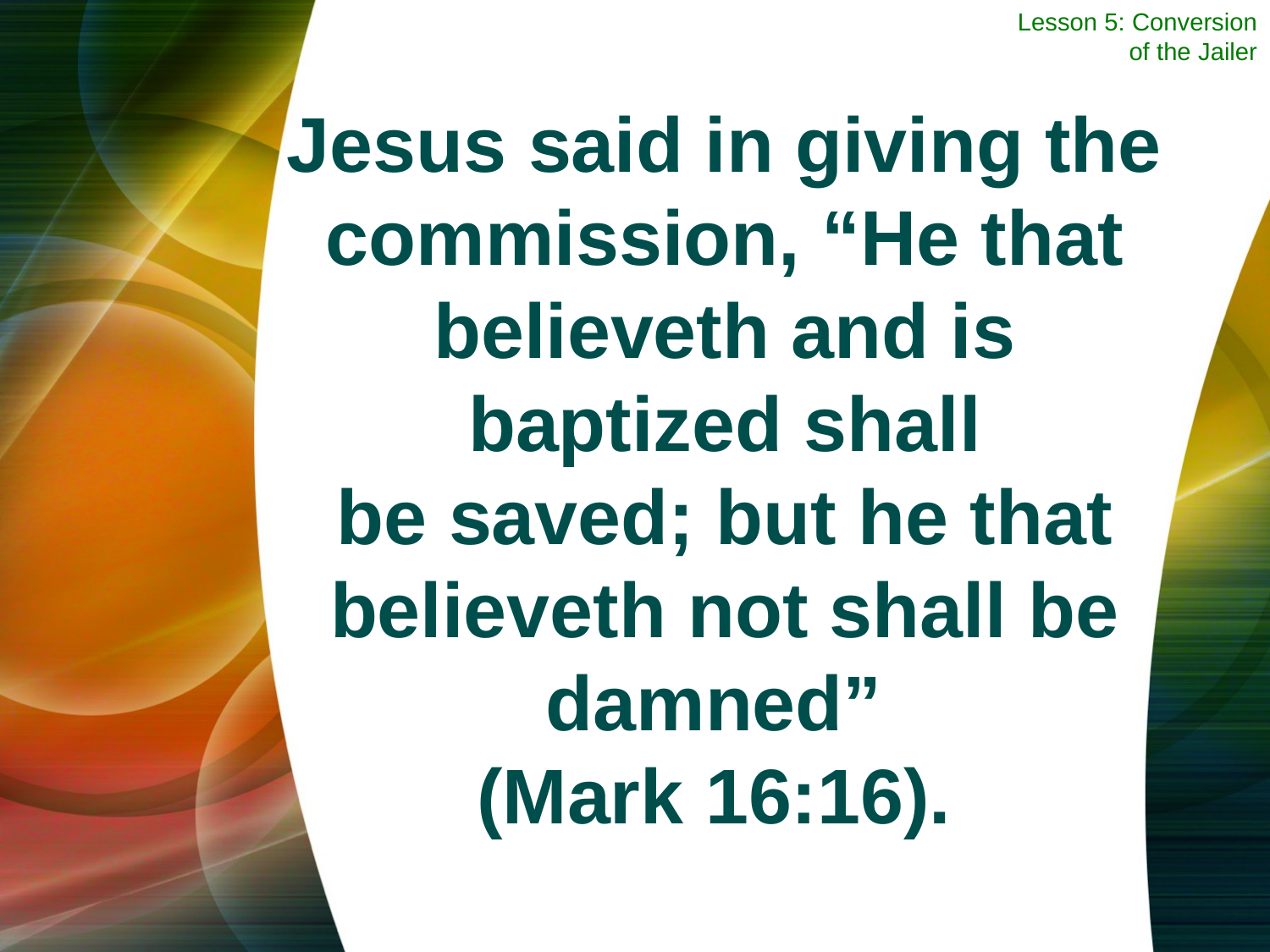

Lesson 5: Conversion of the Jailer
Jesus said in giving the commission, “He that believeth and is baptized shall
be saved; but he that believeth not shall be damned”
(Mark 16:16).